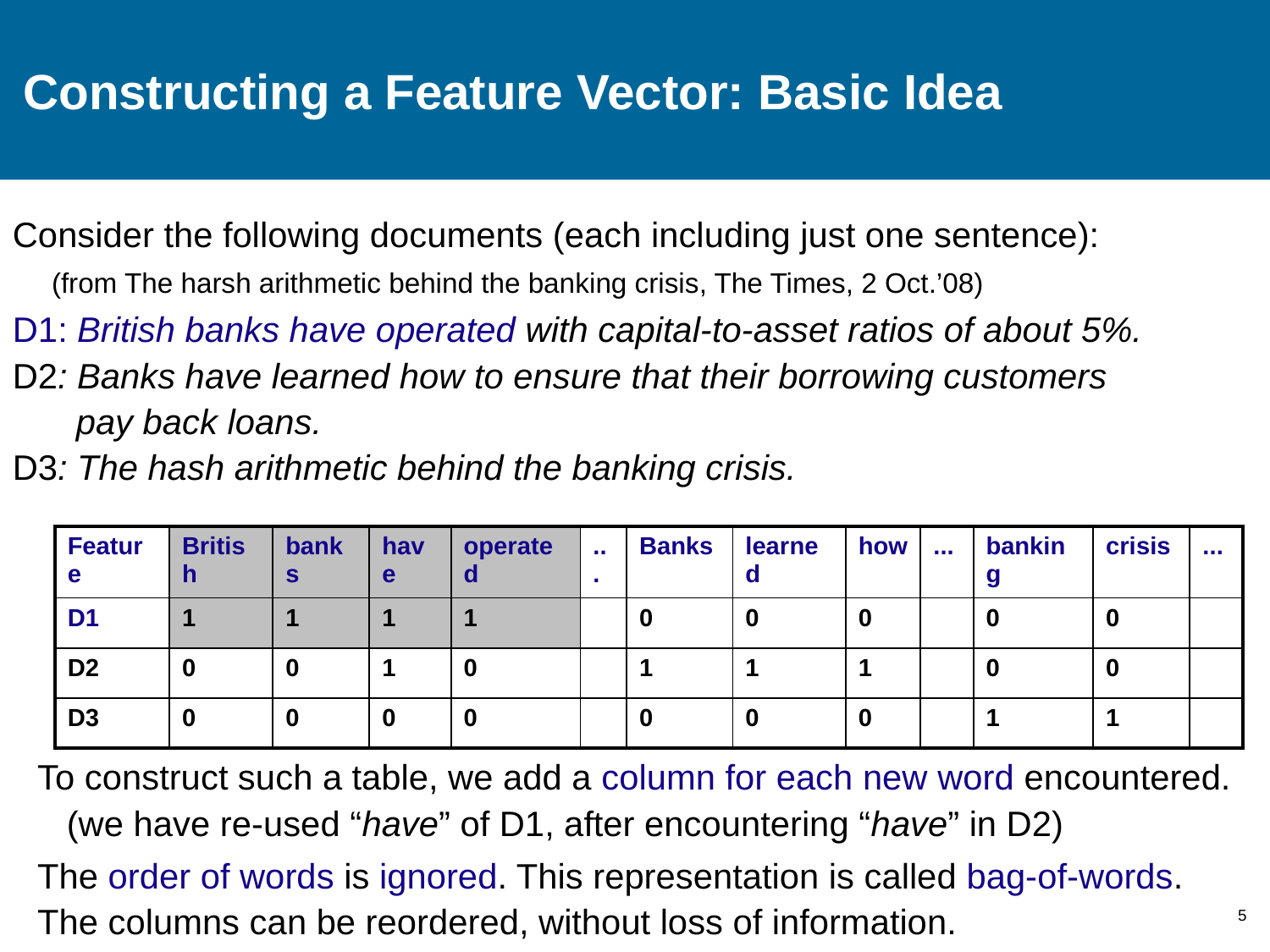

# Constructing a Feature Vector: Basic Idea
Consider the following documents (each including just one sentence):
     (from The harsh arithmetic behind the banking crisis, The Times, 2 Oct.’08)
D1: British banks have operated with capital-to-asset ratios of about 5%.
D2: Banks have learned how to ensure that their borrowing customers
	pay back loans.
D3: The hash arithmetic behind the banking crisis.
| Feature | British | banks | have | operated | ... | Banks | learned | how | ... | banking | crisis | ... |
| --- | --- | --- | --- | --- | --- | --- | --- | --- | --- | --- | --- | --- |
| D1 | 1 | 1 | 1 | 1 |  | 0 | 0 | 0 |  | 0 | 0 |  |
| D2 | 0 | 0 | 1 | 0 |  | 1 | 1 | 1 |  | 0 | 0 |  |
| D3 | 0 | 0 | 0 | 0 |  | 0 | 0 | 0 |  | 1 | 1 |  |
To construct such a table, we add a column for each new word encountered.
   (we have re-used “have” of D1, after encountering “have” in D2)
The order of words is ignored. This representation is called bag-of-words.
The columns can be reordered, without loss of information.
5